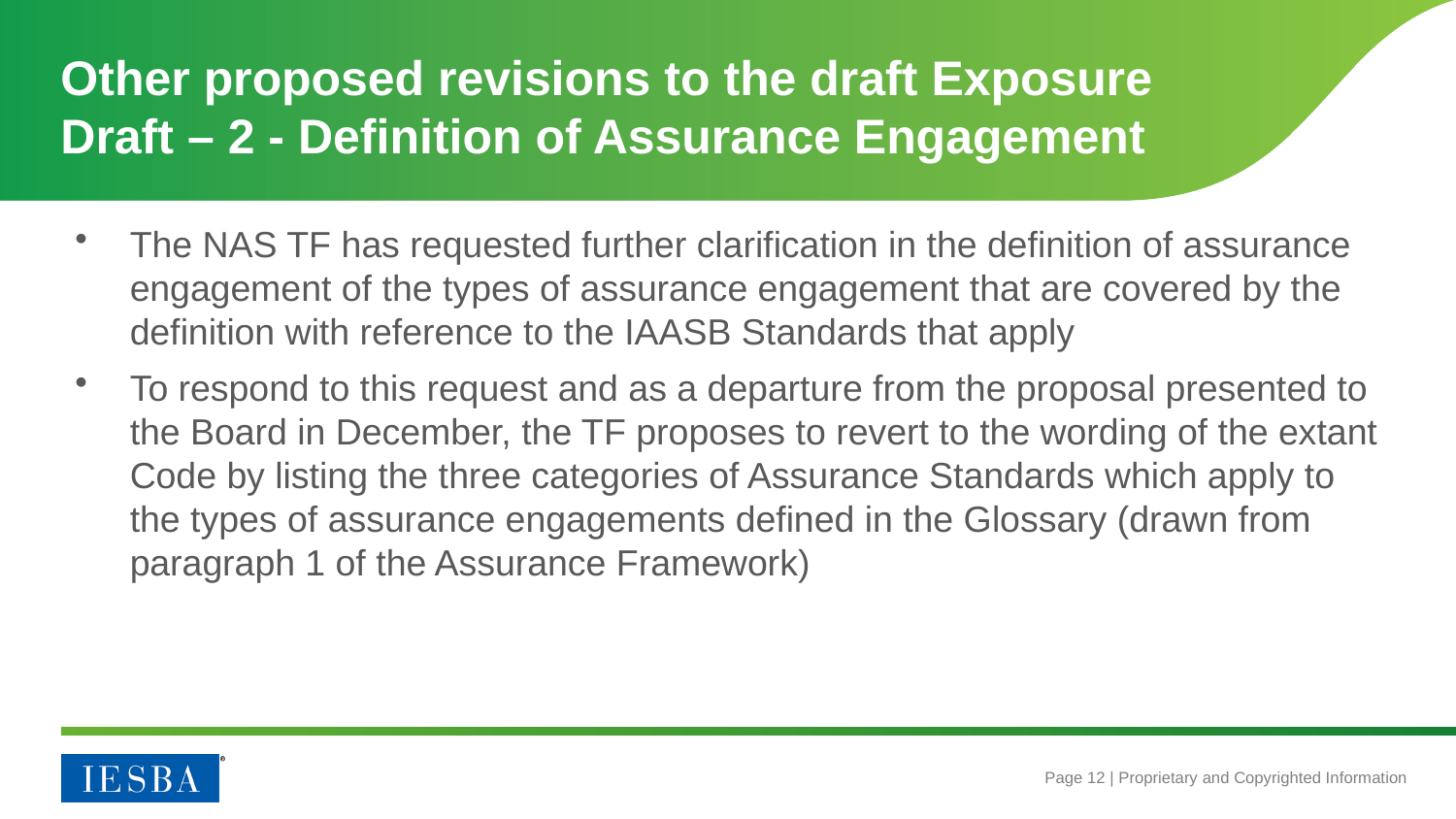

# Other proposed revisions to the draft Exposure Draft – 2 - Definition of Assurance Engagement
The NAS TF has requested further clarification in the definition of assurance engagement of the types of assurance engagement that are covered by the definition with reference to the IAASB Standards that apply
To respond to this request and as a departure from the proposal presented to the Board in December, the TF proposes to revert to the wording of the extant Code by listing the three categories of Assurance Standards which apply to the types of assurance engagements defined in the Glossary (drawn from paragraph 1 of the Assurance Framework)